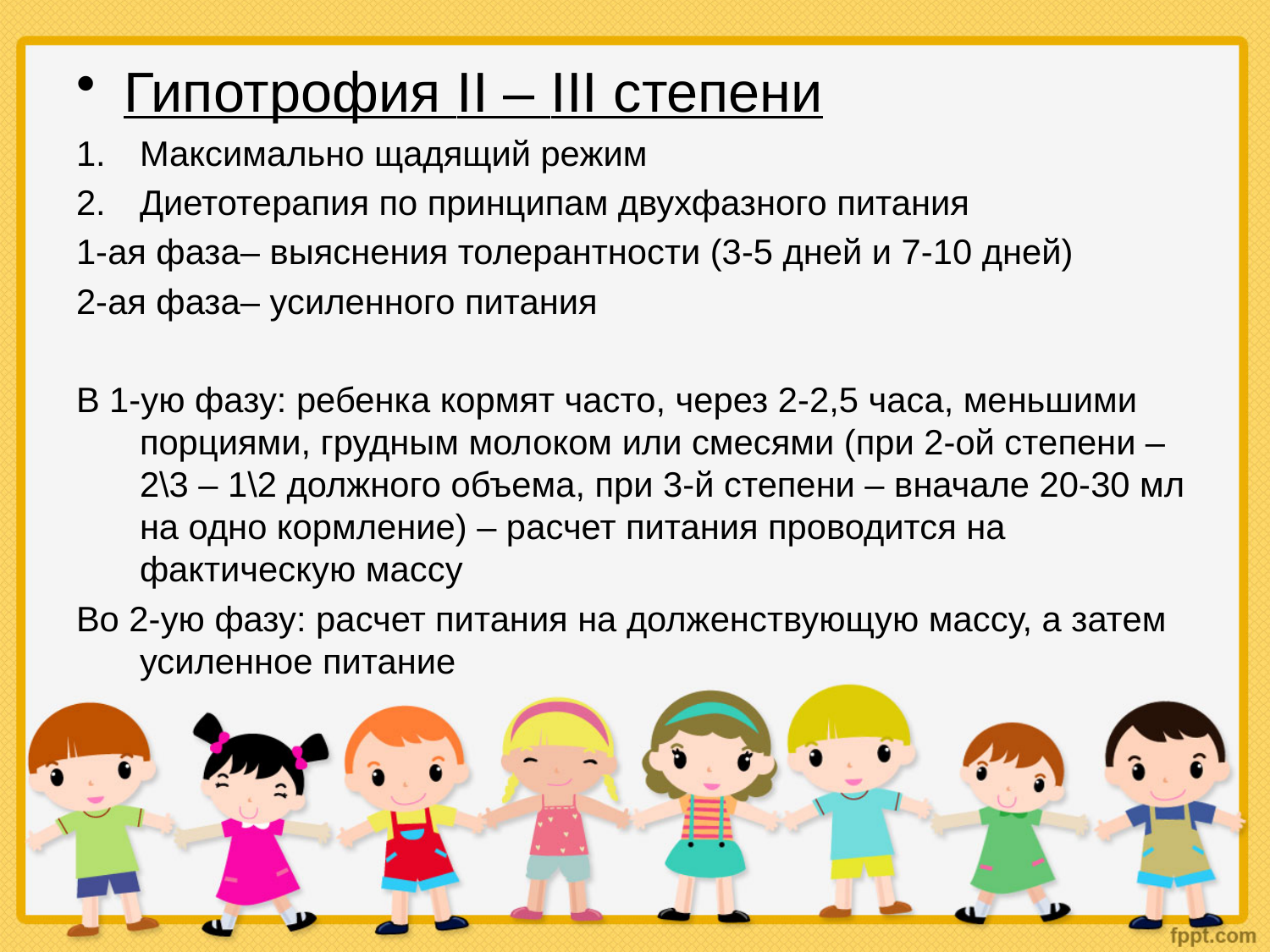

Гипотрофия II – III степени
Максимально щадящий режим
Диетотерапия по принципам двухфазного питания
1-ая фаза– выяснения толерантности (3-5 дней и 7-10 дней)
2-ая фаза– усиленного питания

В 1-ую фазу: ребенка кормят часто, через 2-2,5 часа, меньшими порциями, грудным молоком или смесями (при 2-ой степени – 2\3 – 1\2 должного объема, при 3-й степени – вначале 20-30 мл на одно кормление) – расчет питания проводится на фактическую массу
Во 2-ую фазу: расчет питания на долженствующую массу, а затем усиленное питание